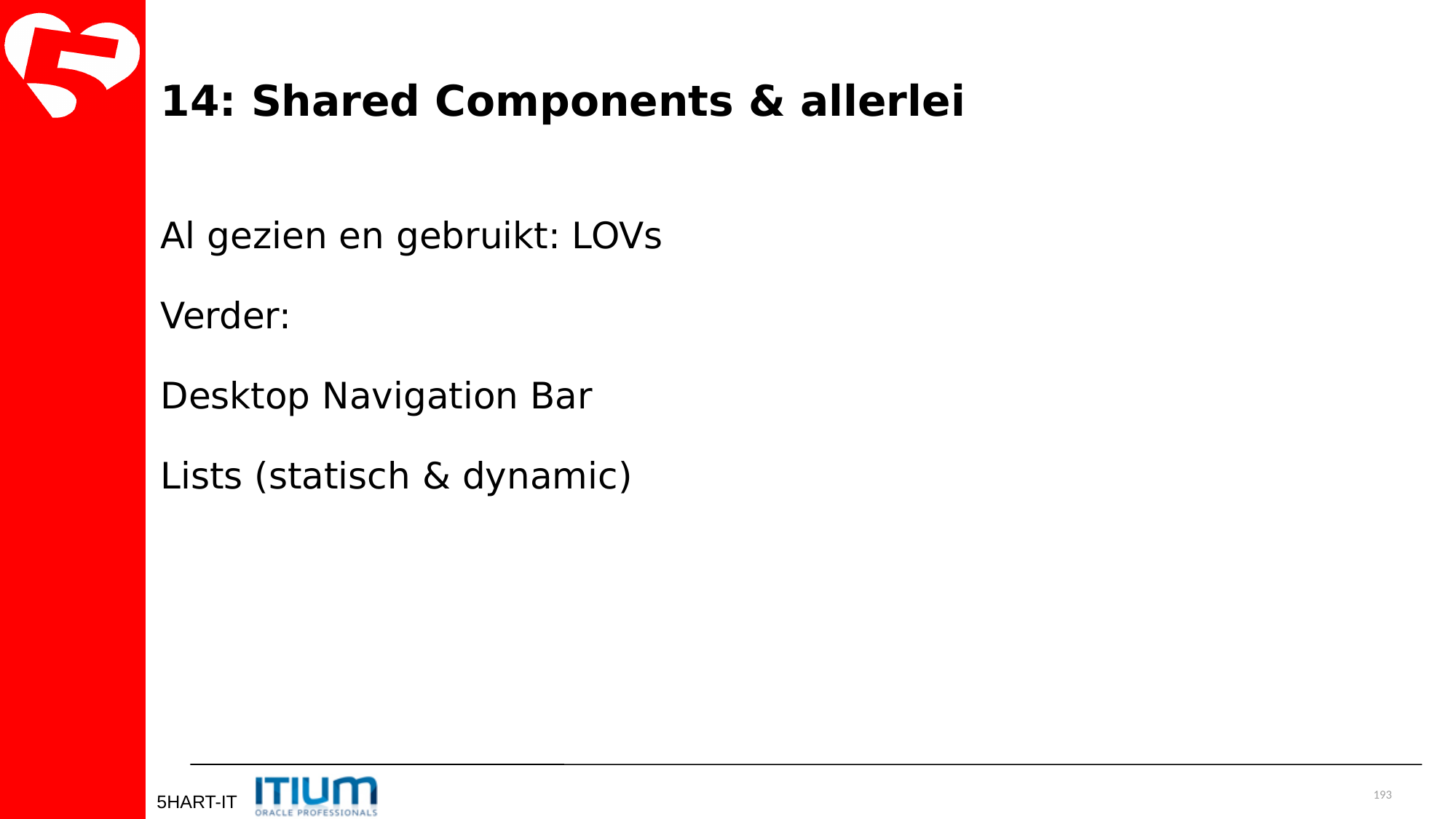

14: Shared Components & allerlei
Al gezien en gebruikt: LOVs
Verder:
Desktop Navigation Bar
Lists (statisch & dynamic)
193